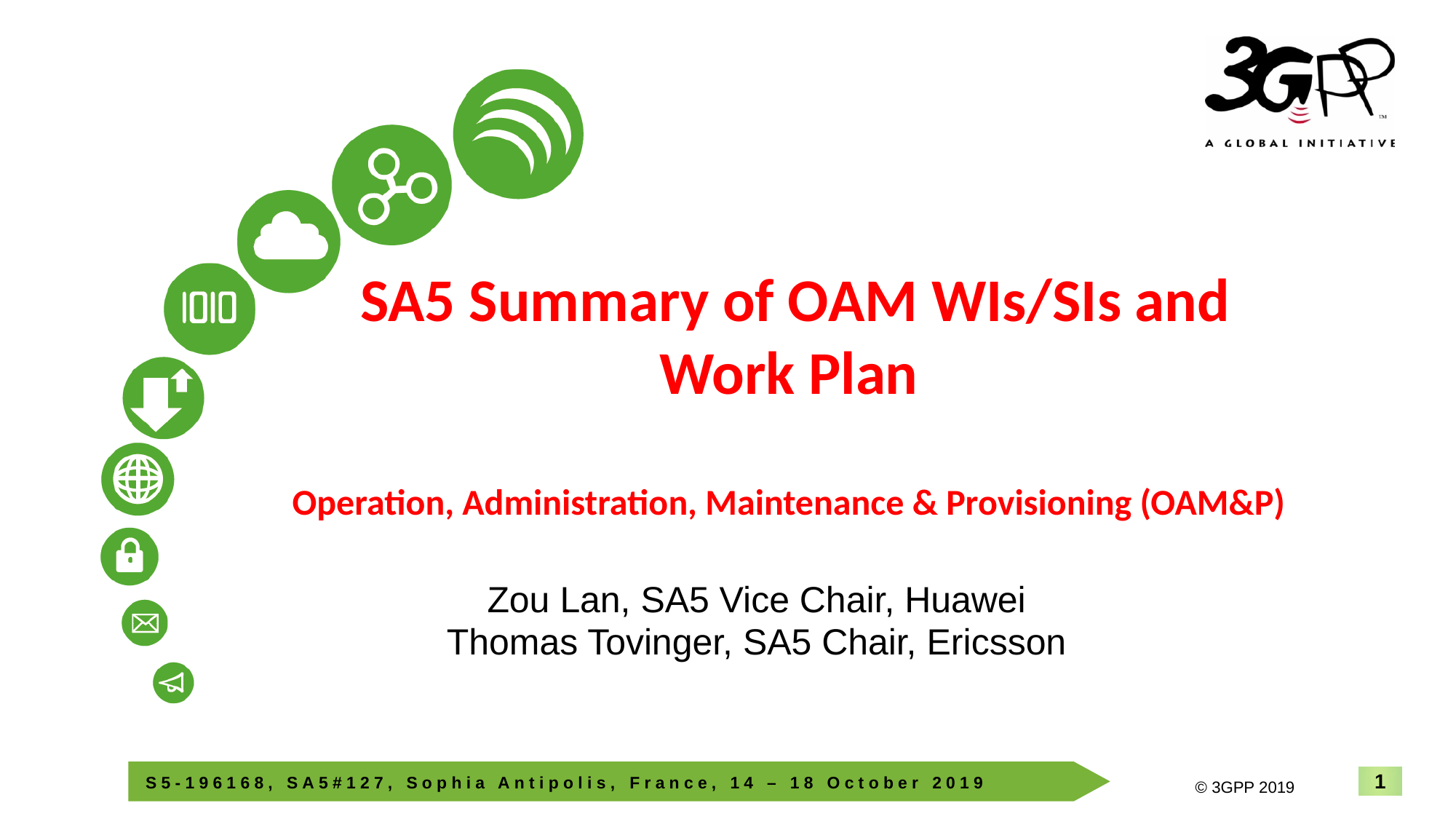

# SA5 Summary of OAM WIs/SIs and Work Plan Operation, Administration, Maintenance & Provisioning (OAM&P)
Zou Lan, SA5 Vice Chair, Huawei
Thomas Tovinger, SA5 Chair, Ericsson